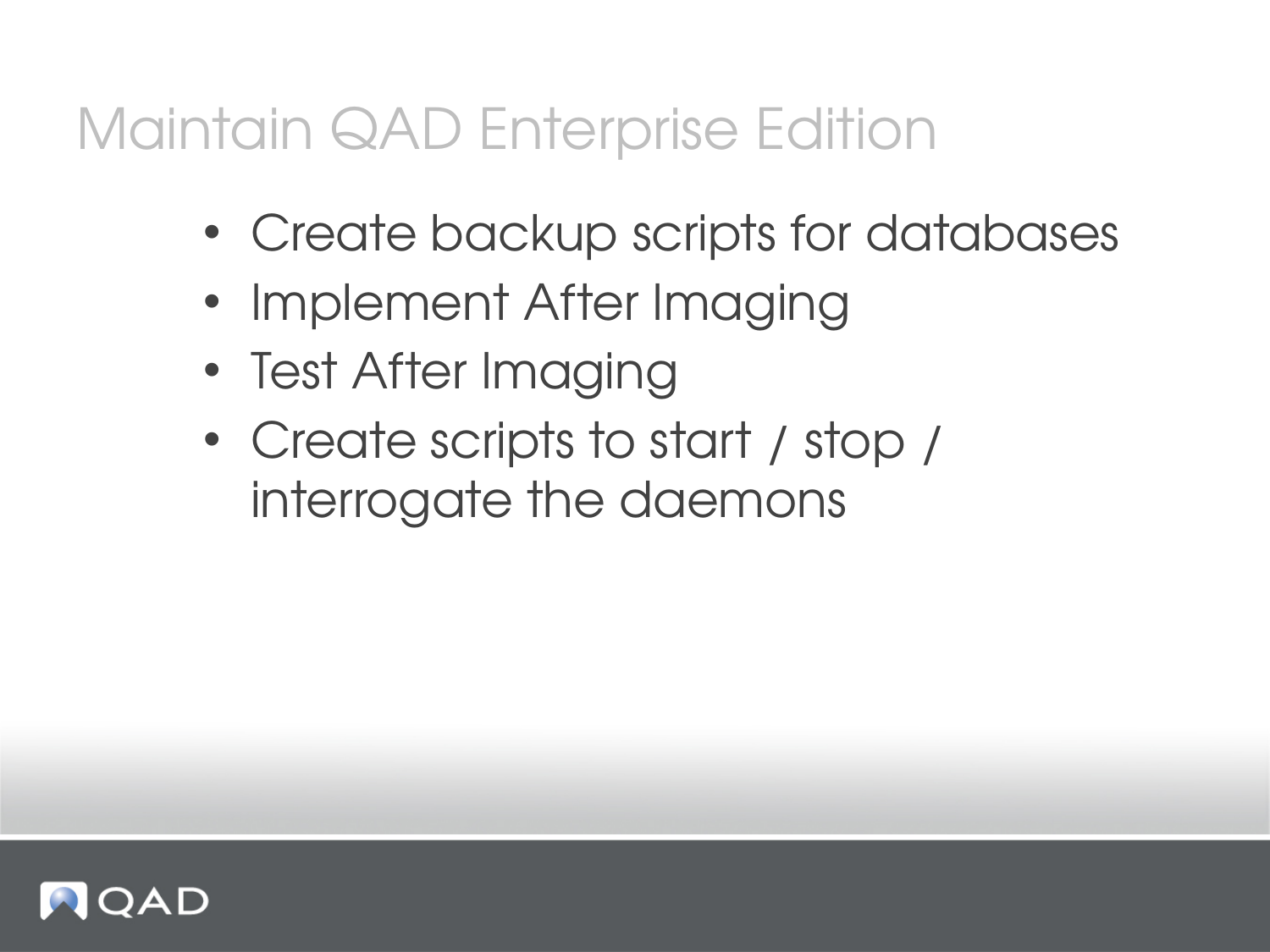

# Maintain QAD Enterprise Edition
Create backup scripts for databases
Implement After Imaging
Test After Imaging
Create scripts to start / stop / interrogate the daemons